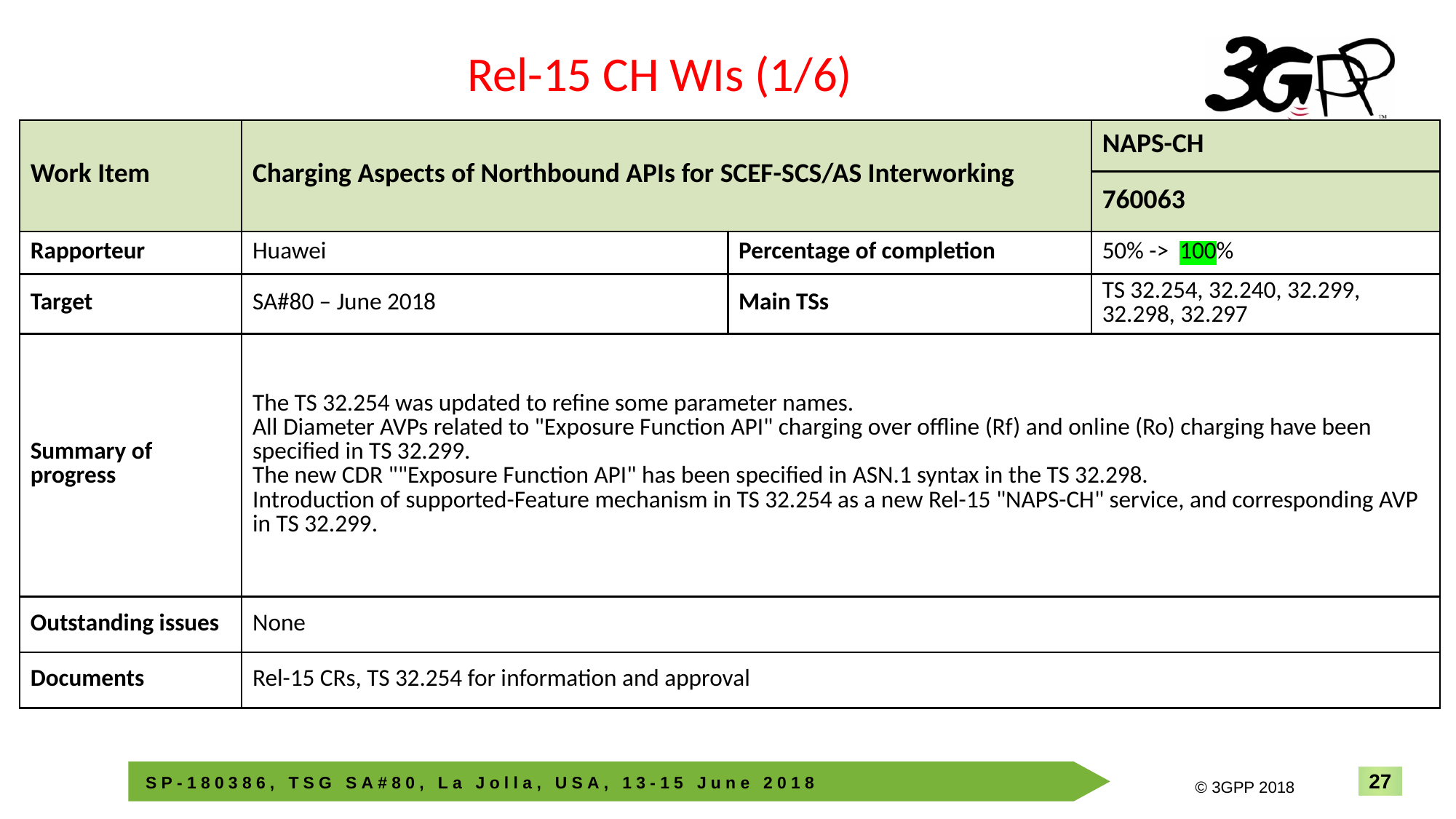

Rel-15 CH WIs (1/6)
| Work Item | Charging Aspects of Northbound APIs for SCEF-SCS/AS Interworking |  | NAPS-CH |
| --- | --- | --- | --- |
|  |  |  | 760063 |
| Rapporteur | Huawei | Percentage of completion | 50% -> 100% |
| Target | SA#80 – June 2018 | Main TSs | TS 32.254, 32.240, 32.299, 32.298, 32.297 |
| Summary of progress | The TS 32.254 was updated to refine some parameter names. All Diameter AVPs related to "Exposure Function API" charging over offline (Rf) and online (Ro) charging have been specified in TS 32.299. The new CDR ""Exposure Function API" has been specified in ASN.1 syntax in the TS 32.298. Introduction of supported-Feature mechanism in TS 32.254 as a new Rel-15 "NAPS-CH" service, and corresponding AVP in TS 32.299. |  |  |
| Outstanding issues | None |  |  |
| Documents | Rel-15 CRs, TS 32.254 for information and approval |  |  |